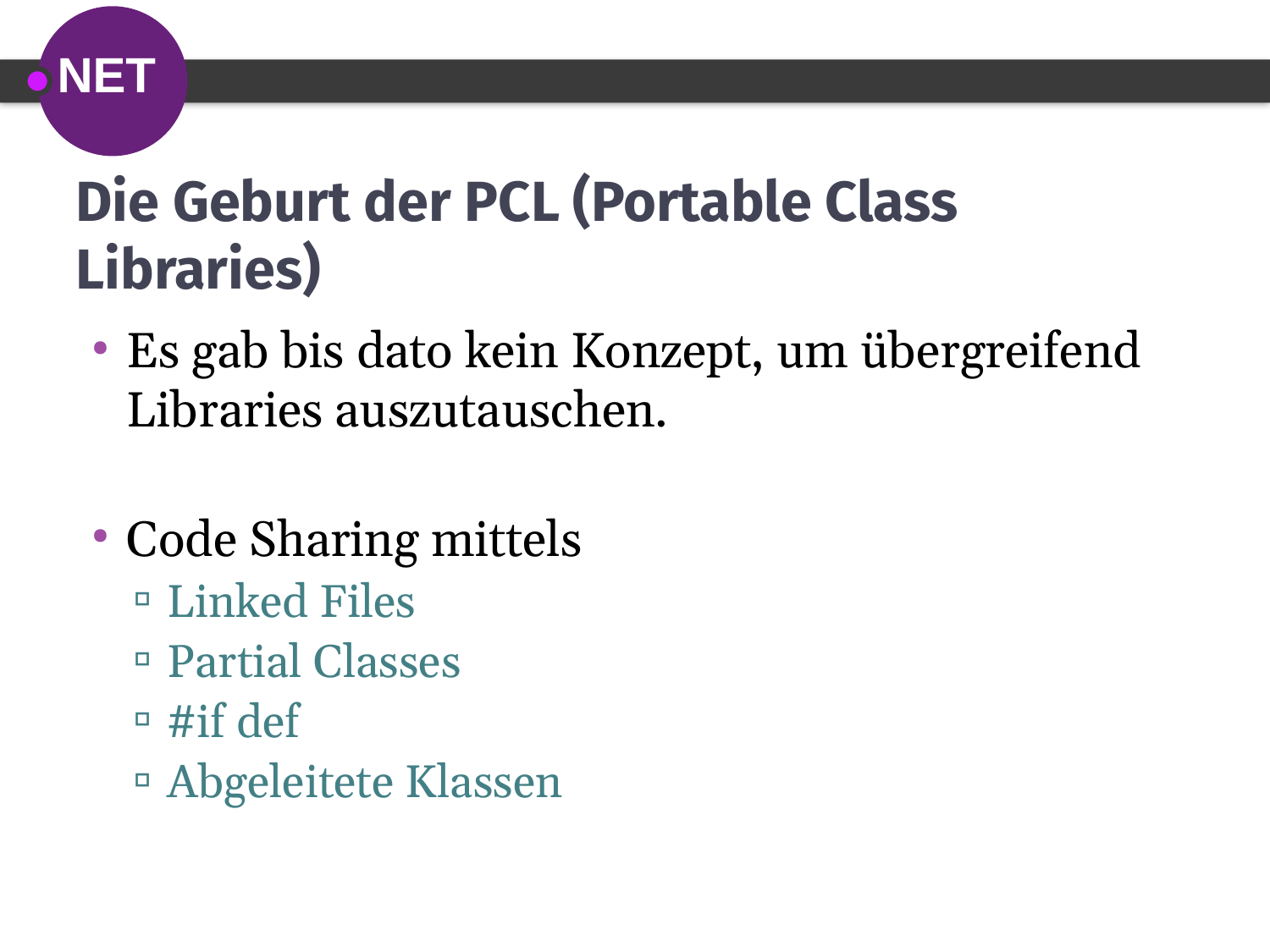

# Die Geburt der PCL (Portable Class Libraries)
Es gab bis dato kein Konzept, um übergreifend Libraries auszutauschen.

Code Sharing mittels
Linked Files
Partial Classes
#if def
Abgeleitete Klassen